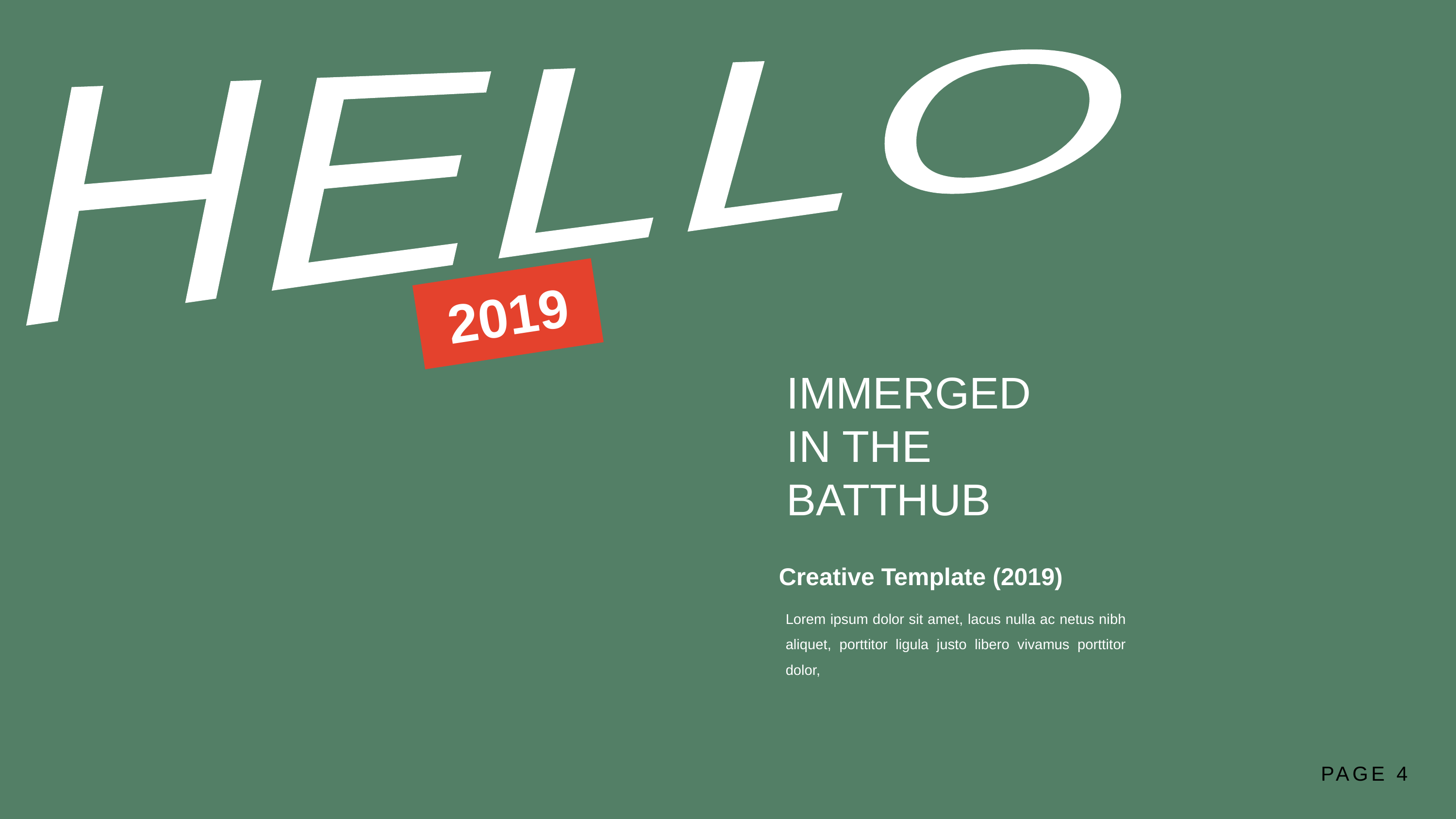

HELLO

2019
IMMERGED
IN THE BATTHUB
Creative Template (2019)
Lorem ipsum dolor sit amet, lacus nulla ac netus nibh aliquet, porttitor ligula justo libero vivamus porttitor dolor,